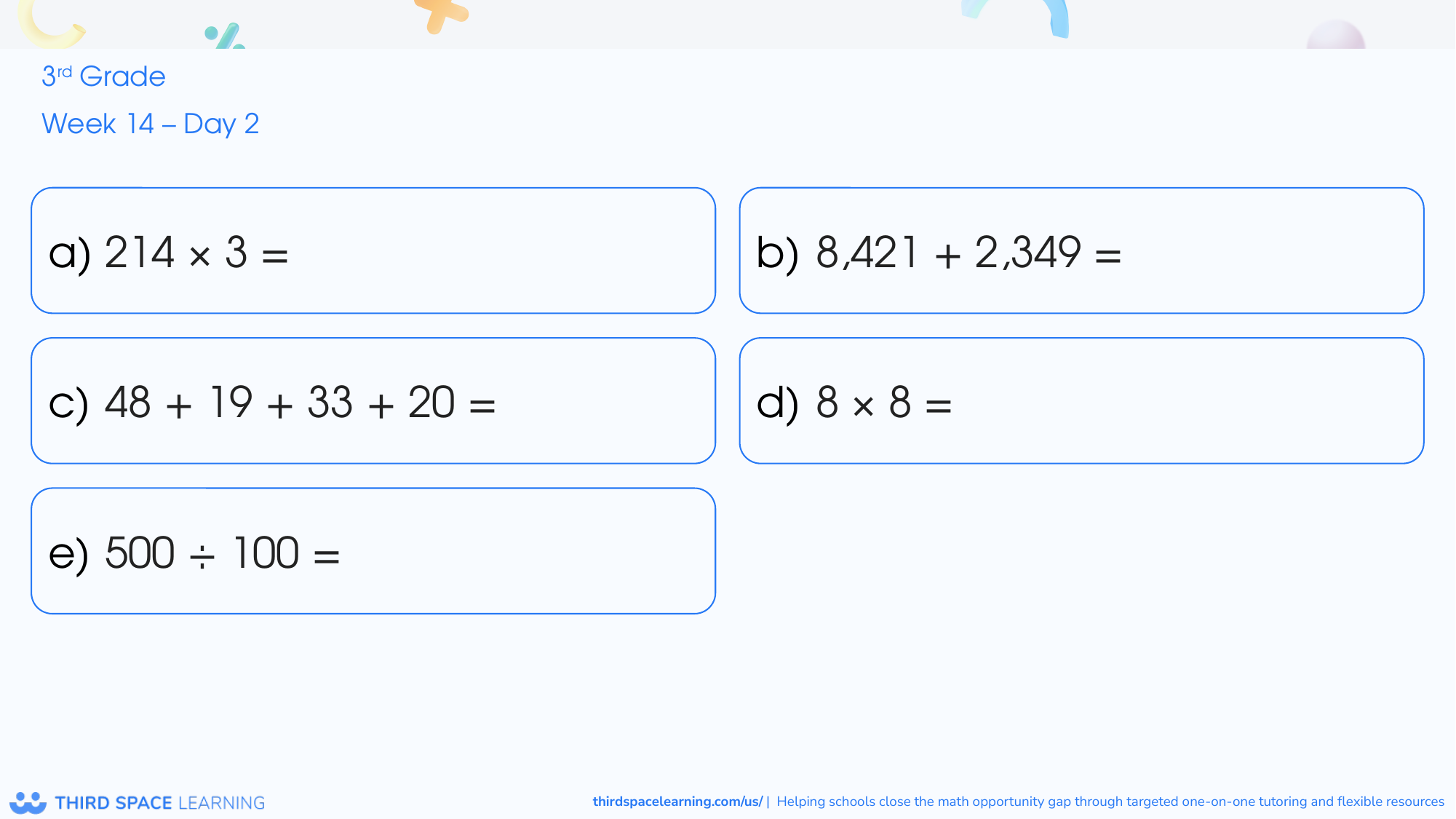

3rd Grade
Week 14 – Day 2
214 × 3 =
8,421 + 2,349 =
48 + 19 + 33 + 20 =
8 × 8 =
500 ÷ 100 =